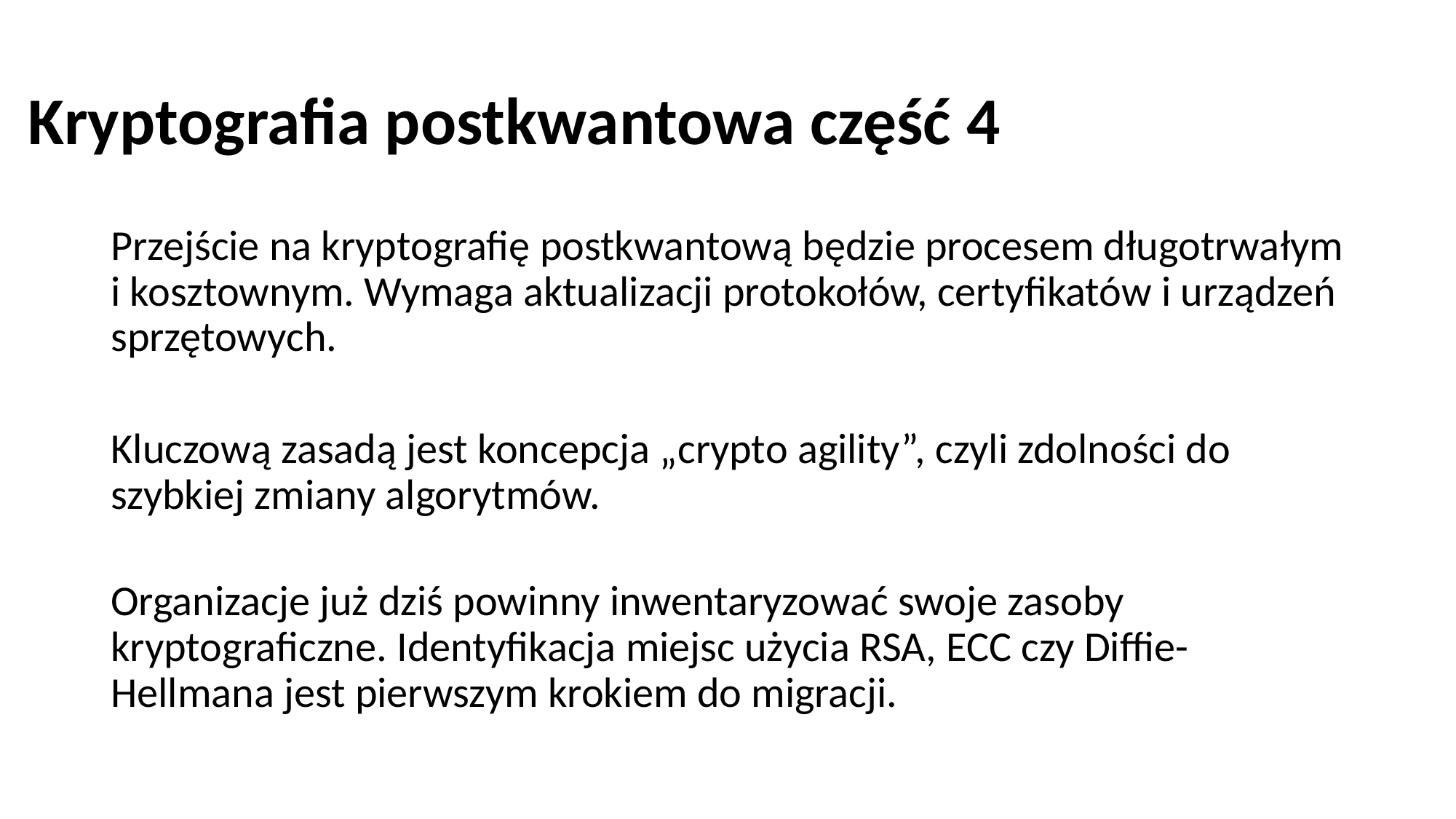

# Kryptografia postkwantowa część 4
Przejście na kryptografię postkwantową będzie procesem długotrwałym i kosztownym. Wymaga aktualizacji protokołów, certyfikatów i urządzeń sprzętowych.
Kluczową zasadą jest koncepcja „crypto agility”, czyli zdolności do szybkiej zmiany algorytmów.
Organizacje już dziś powinny inwentaryzować swoje zasoby kryptograficzne. Identyfikacja miejsc użycia RSA, ECC czy Diffie-Hellmana jest pierwszym krokiem do migracji.